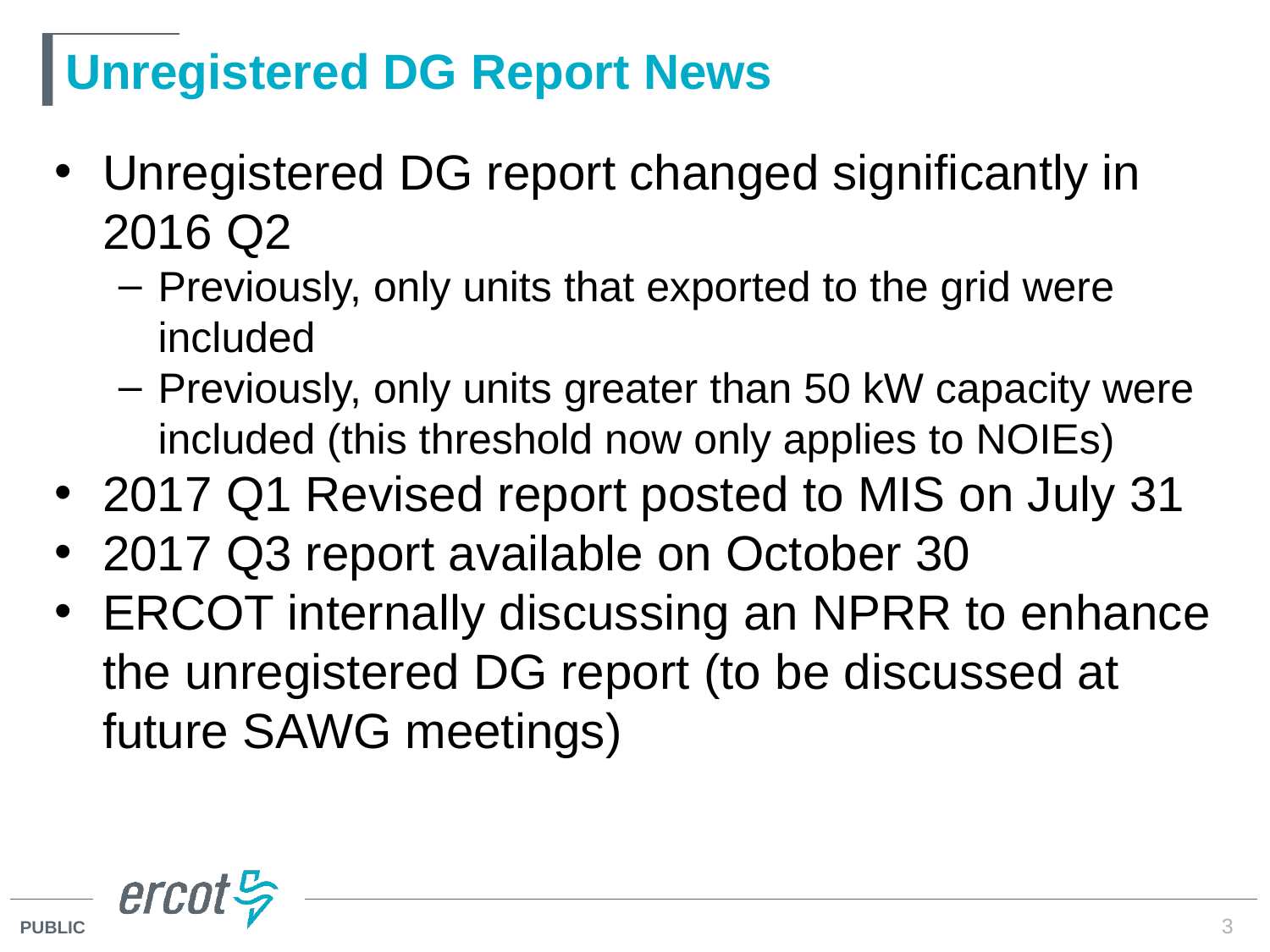

# Unregistered DG Report News
Unregistered DG report changed significantly in 2016 Q2
Previously, only units that exported to the grid were included
Previously, only units greater than 50 kW capacity were included (this threshold now only applies to NOIEs)
2017 Q1 Revised report posted to MIS on July 31
2017 Q3 report available on October 30
ERCOT internally discussing an NPRR to enhance the unregistered DG report (to be discussed at future SAWG meetings)
3